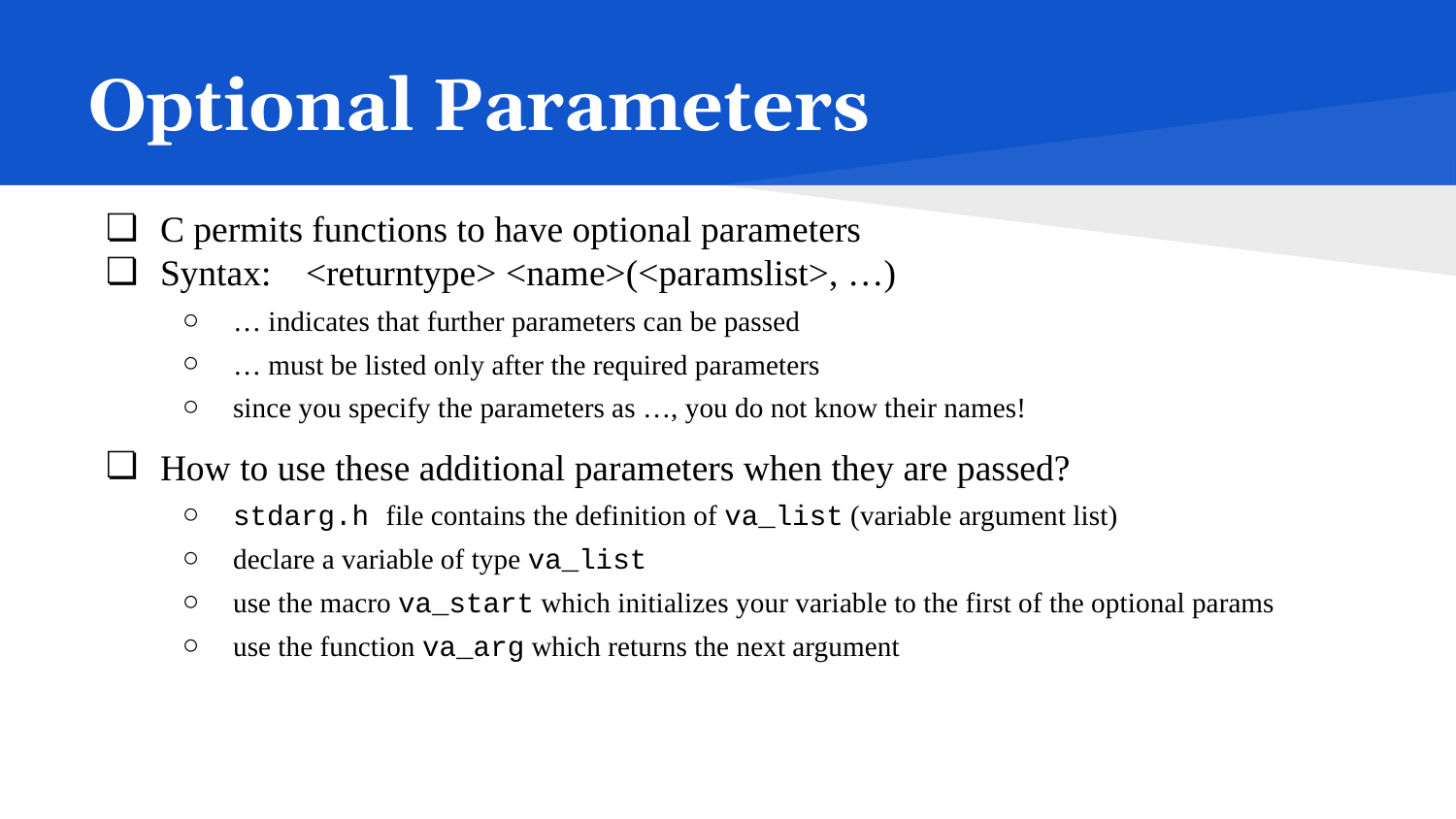

# Optional Parameters
C permits functions to have optional parameters
Syntax:	<returntype> <name>(<paramslist>, …)
… indicates that further parameters can be passed
… must be listed only after the required parameters
since you specify the parameters as …, you do not know their names!
How to use these additional parameters when they are passed?
stdarg.h file contains the definition of va_list (variable argument list)
declare a variable of type va_list
use the macro va_start which initializes your variable to the first of the optional params
use the function va_arg which returns the next argument